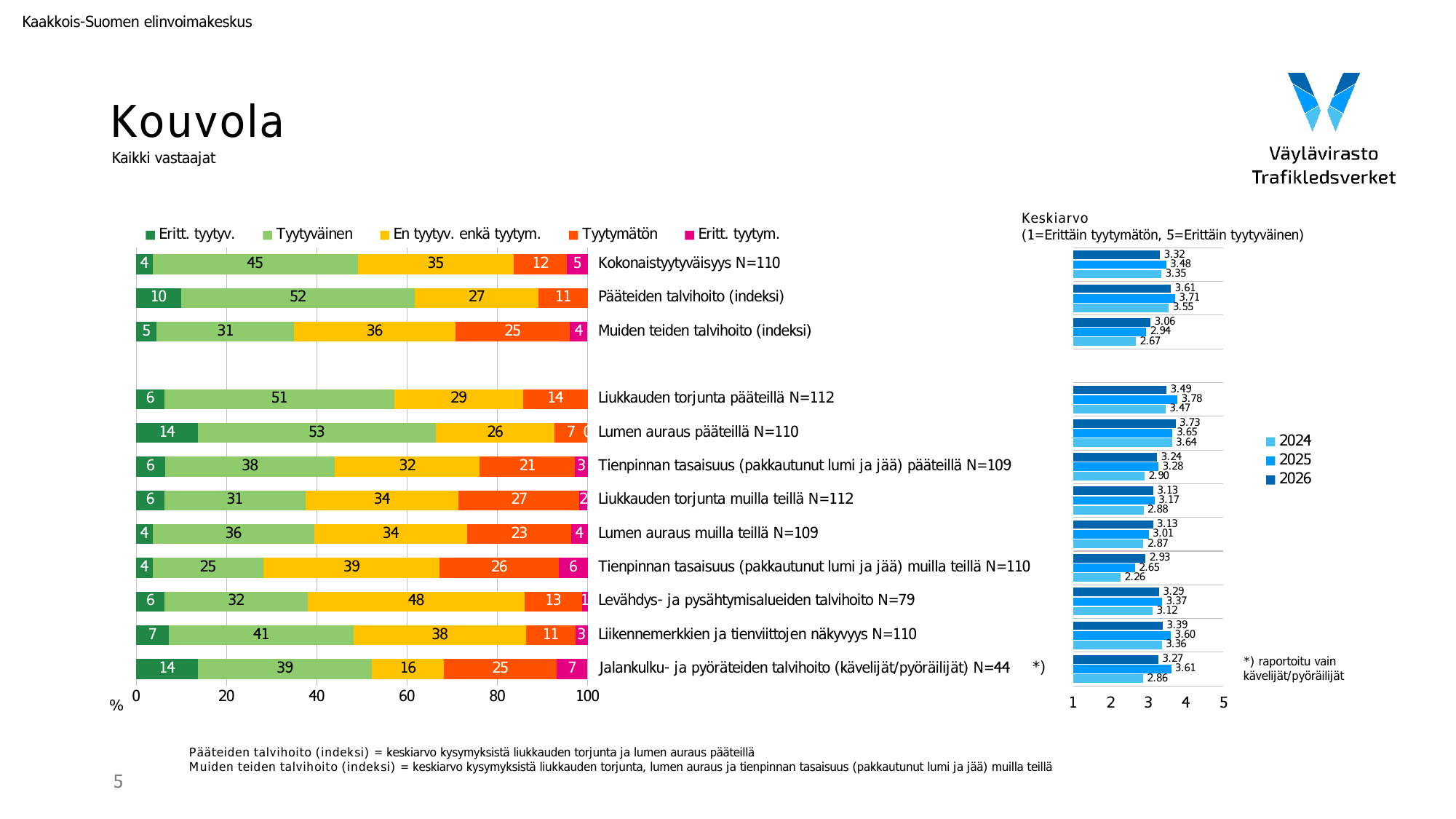

Kaakkois-Suomen elinvoimakeskus
# Kouvola
Kaikki vastaajat
Keskiarvo
(1=Erittäin tyytymätön, 5=Erittäin tyytyväinen)

### Chart

| Category | Eritt. tyytyv. | Tyytyväinen | En tyytyv. enkä tyytym. | Tyytymätön | Eritt. tyytym. |
|---|---|---|---|---|---|
| Kokonaistyytyväisyys N=110 | 3.6363636363636362 | 45.45454545454545 | 34.54545454545455 | 11.818181818181818 | 4.545454545454546 |
| Pääteiden talvihoito (indeksi) | 9.90990990990991 | 51.8018018018018 | 27.47747747747748 | 10.81081081081081 | 0.0 |
| Muiden teiden talvihoito (indeksi) | 4.531722054380665 | 30.513595166163142 | 35.64954682779456 | 25.377643504531722 | 3.9274924471299095 |
|  | None | None | None | None | None |
| Liukkauden torjunta pääteillä N=112 | 6.25 | 50.89285714285714 | 28.57142857142857 | 14.285714285714285 | 0.0 |
| Lumen auraus pääteillä N=110 | 13.636363636363635 | 52.72727272727272 | 26.36363636363636 | 7.2727272727272725 | 0.0 |
| Tienpinnan tasaisuus (pakkautunut lumi ja jää) pääteillä N=109 | 6.422018348623854 | 37.61467889908257 | 32.11009174311927 | 21.100917431192663 | 2.7522935779816518 |
| Liukkauden torjunta muilla teillä N=112 | 6.25 | 31.25 | 33.92857142857143 | 26.785714285714285 | 1.7857142857142856 |
| Lumen auraus muilla teillä N=109 | 3.669724770642202 | 35.77981651376147 | 33.94495412844037 | 22.93577981651376 | 3.669724770642202 |
| Tienpinnan tasaisuus (pakkautunut lumi ja jää) muilla teillä N=110 | 3.6363636363636362 | 24.545454545454547 | 39.09090909090909 | 26.36363636363636 | 6.363636363636363 |
| Levähdys- ja pysähtymisalueiden talvihoito N=79 | 6.329113924050633 | 31.645569620253166 | 48.10126582278481 | 12.658227848101266 | 1.2658227848101267 |
| Liikennemerkkien ja tienviittojen näkyvyys N=110 | 7.2727272727272725 | 40.909090909090914 | 38.18181818181819 | 10.909090909090908 | 2.727272727272727 |
| Jalankulku- ja pyöräteiden talvihoito (kävelijät/pyöräilijät) N=44 | 13.636363636363635 | 38.63636363636363 | 15.909090909090908 | 25.0 | 6.8181818181818175 |

### Chart

| Category | 2026 | 2025 | 2024 |
|---|---|---|---|
*) raportoitu vain
kävelijät/pyöräilijät
*)
%
Pääteiden talvihoito (indeksi) = keskiarvo kysymyksistä liukkauden torjunta ja lumen auraus pääteillä
Muiden teiden talvihoito (indeksi) = keskiarvo kysymyksistä liukkauden torjunta, lumen auraus ja tienpinnan tasaisuus (pakkautunut lumi ja jää) muilla teillä

5